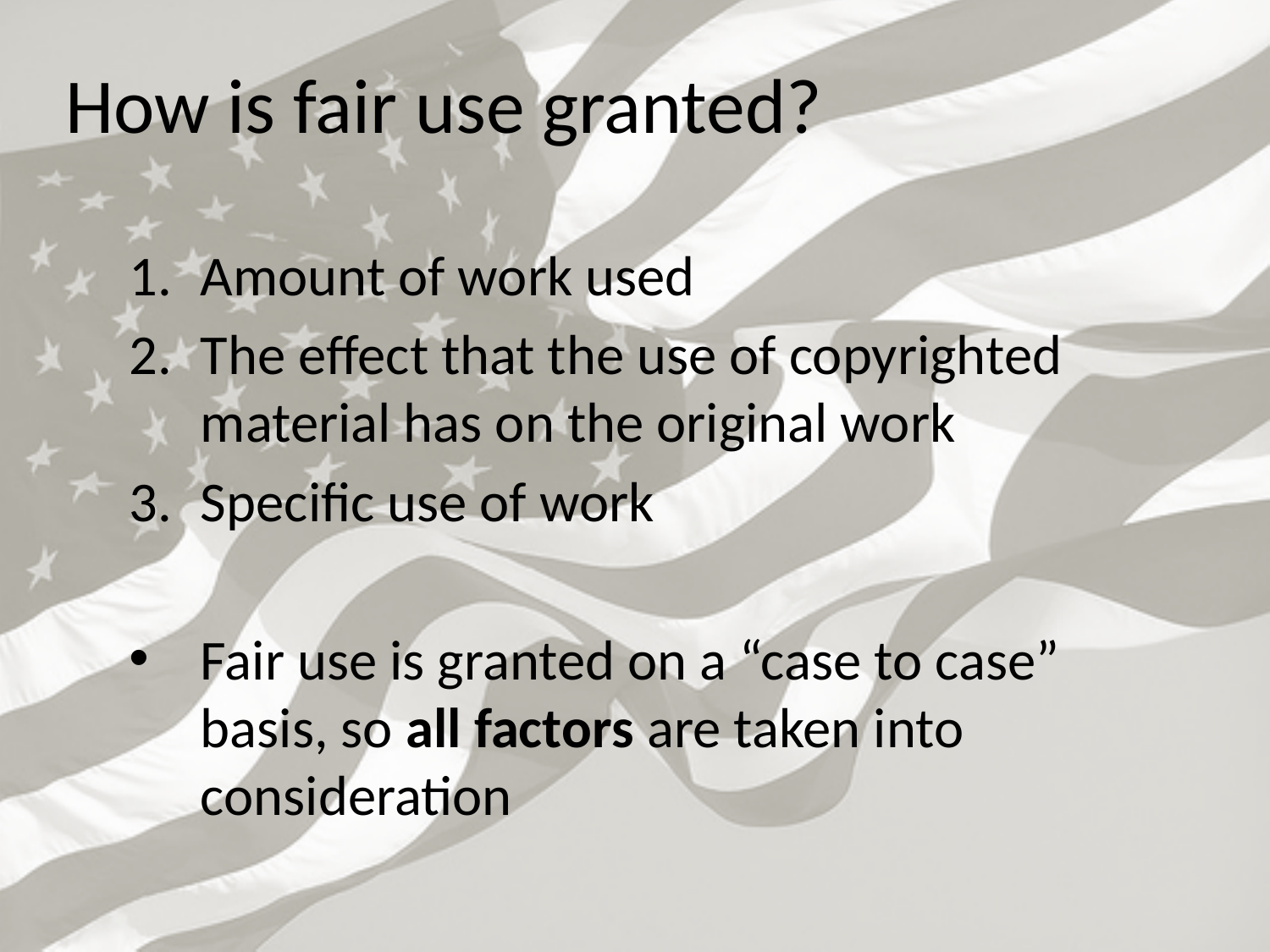

# How is fair use granted?
Amount of work used
The effect that the use of copyrighted material has on the original work
Specific use of work

Fair use is granted on a “case to case” basis, so all factors are taken into consideration